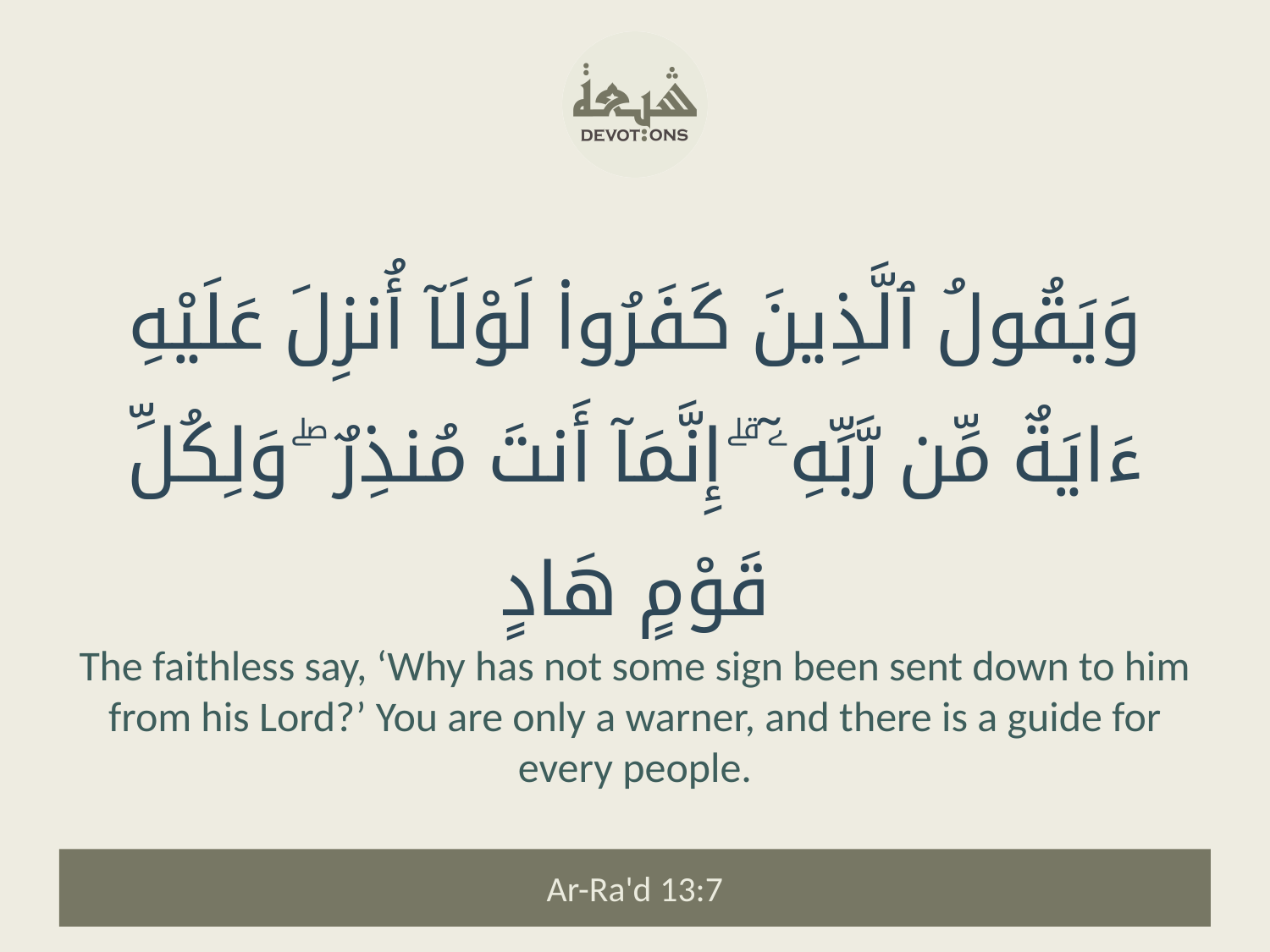

وَيَقُولُ ٱلَّذِينَ كَفَرُوا۟ لَوْلَآ أُنزِلَ عَلَيْهِ ءَايَةٌ مِّن رَّبِّهِۦٓ ۗ إِنَّمَآ أَنتَ مُنذِرٌ ۖ وَلِكُلِّ قَوْمٍ هَادٍ
The faithless say, ‘Why has not some sign been sent down to him from his Lord?’ You are only a warner, and there is a guide for every people.
Ar-Ra'd 13:7